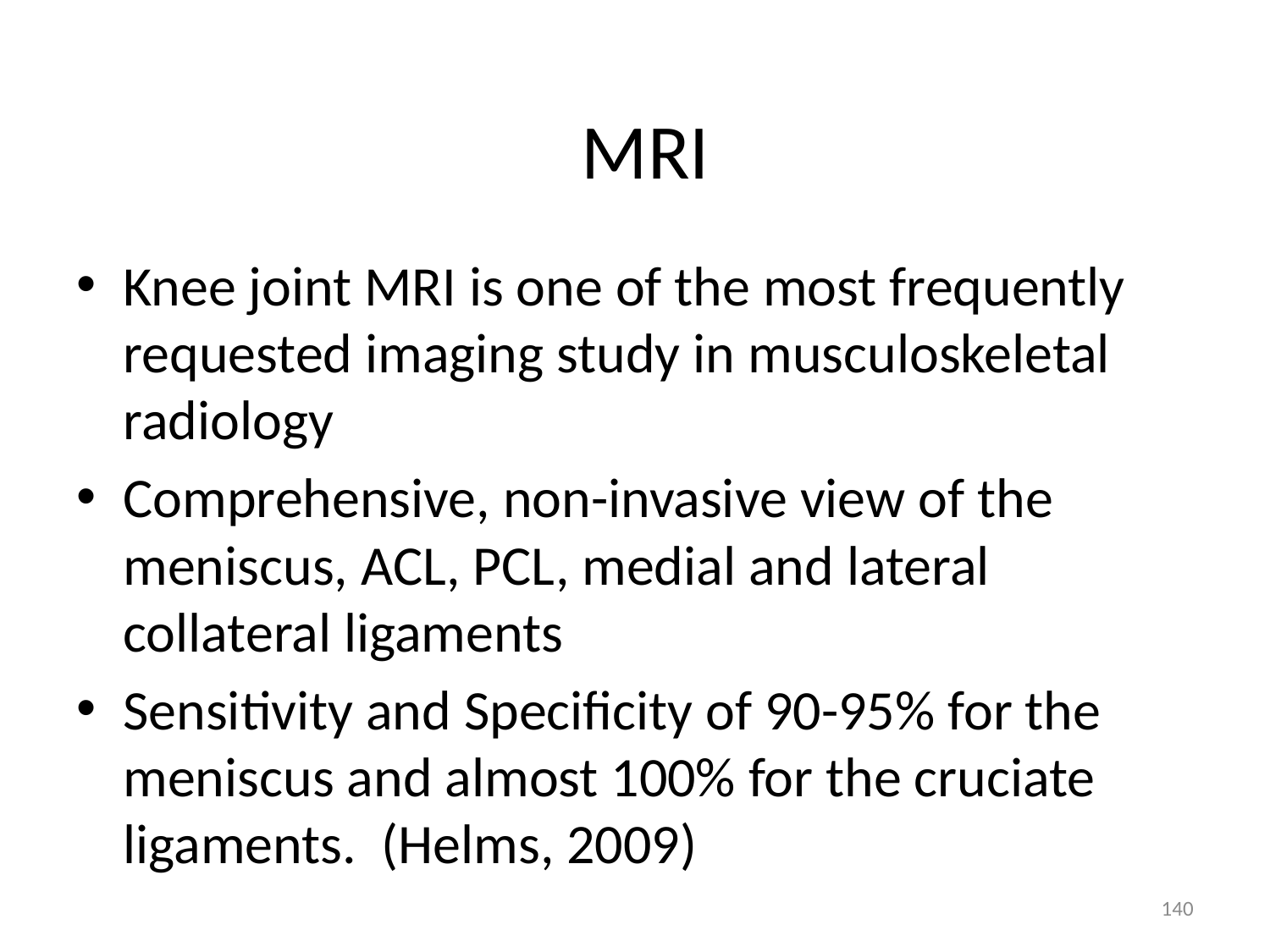

# MRI
Knee joint MRI is one of the most frequently requested imaging study in musculoskeletal radiology
Comprehensive, non-invasive view of the meniscus, ACL, PCL, medial and lateral collateral ligaments
Sensitivity and Specificity of 90-95% for the meniscus and almost 100% for the cruciate ligaments.  (Helms, 2009)
140